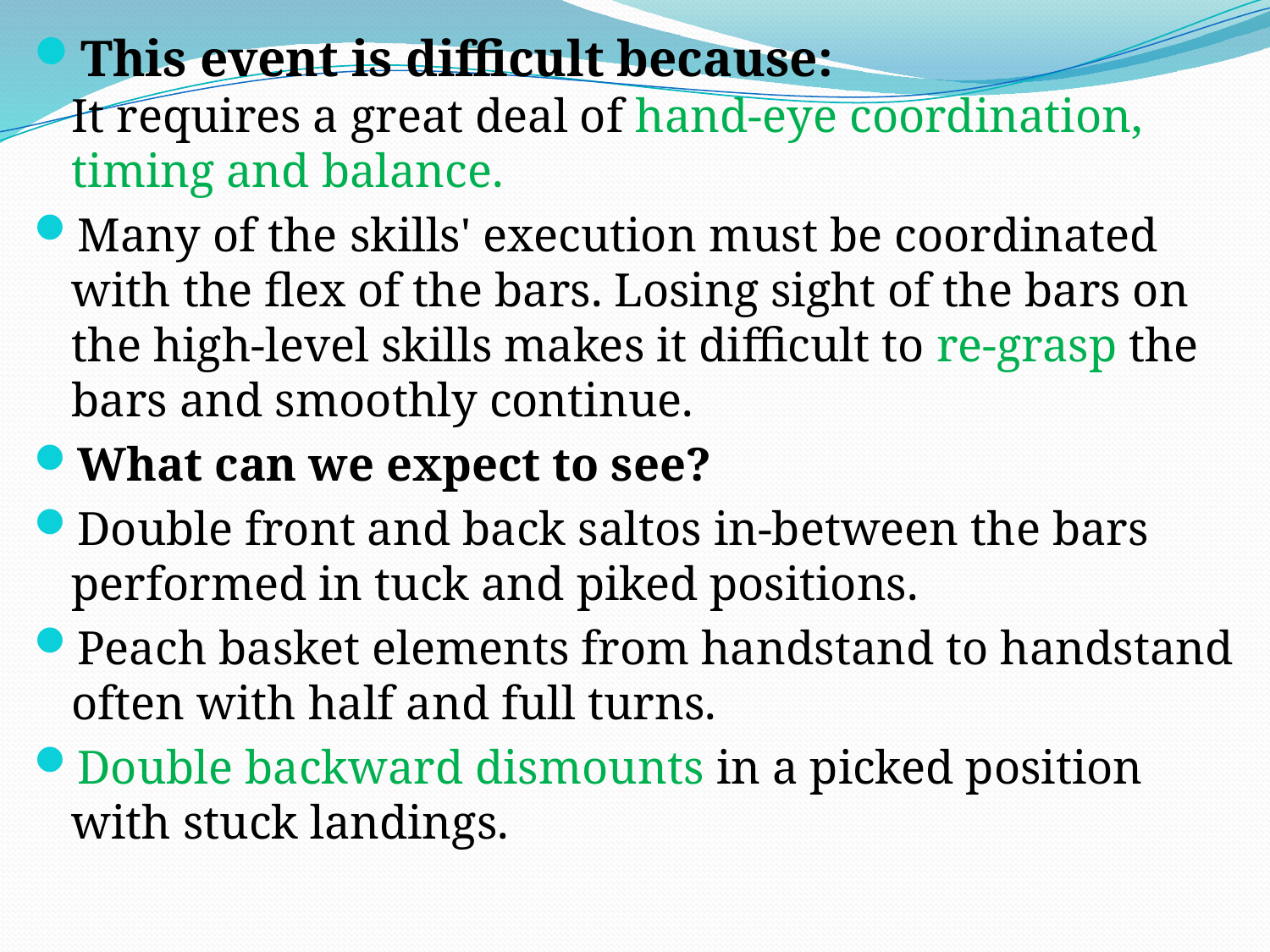

This event is difficult because:
It requires a great deal of hand-eye coordination, timing and balance.
Many of the skills' execution must be coordinated with the flex of the bars. Losing sight of the bars on the high-level skills makes it difficult to re-grasp the bars and smoothly continue.
What can we expect to see?
Double front and back saltos in-between the bars performed in tuck and piked positions.
Peach basket elements from handstand to handstand often with half and full turns.
Double backward dismounts in a picked position with stuck landings.